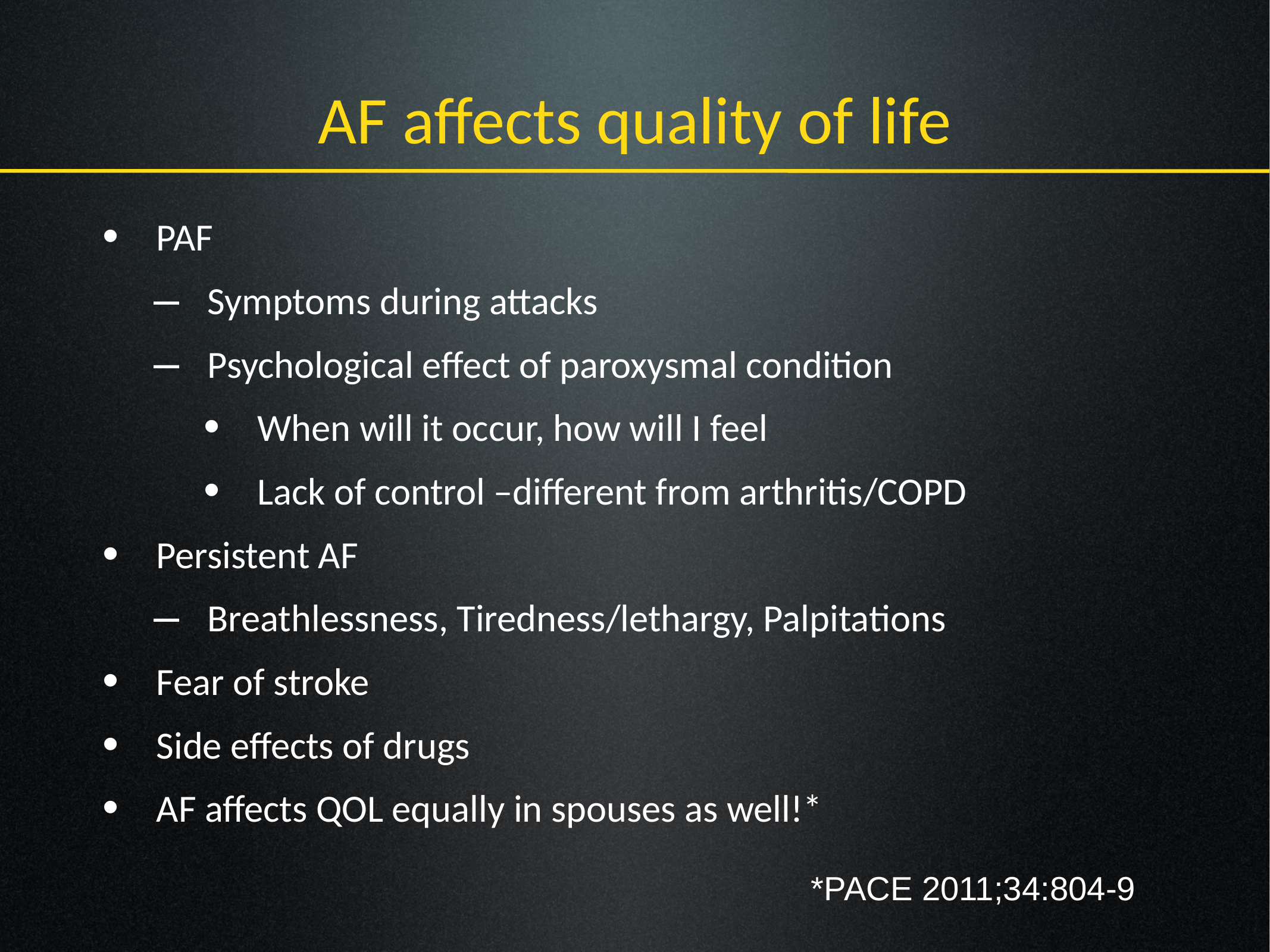

# AF affects quality of life
PAF
Symptoms during attacks
Psychological effect of paroxysmal condition
When will it occur, how will I feel
Lack of control –different from arthritis/COPD
Persistent AF
Breathlessness, Tiredness/lethargy, Palpitations
Fear of stroke
Side effects of drugs
AF affects QOL equally in spouses as well!*
*PACE 2011;34:804-9